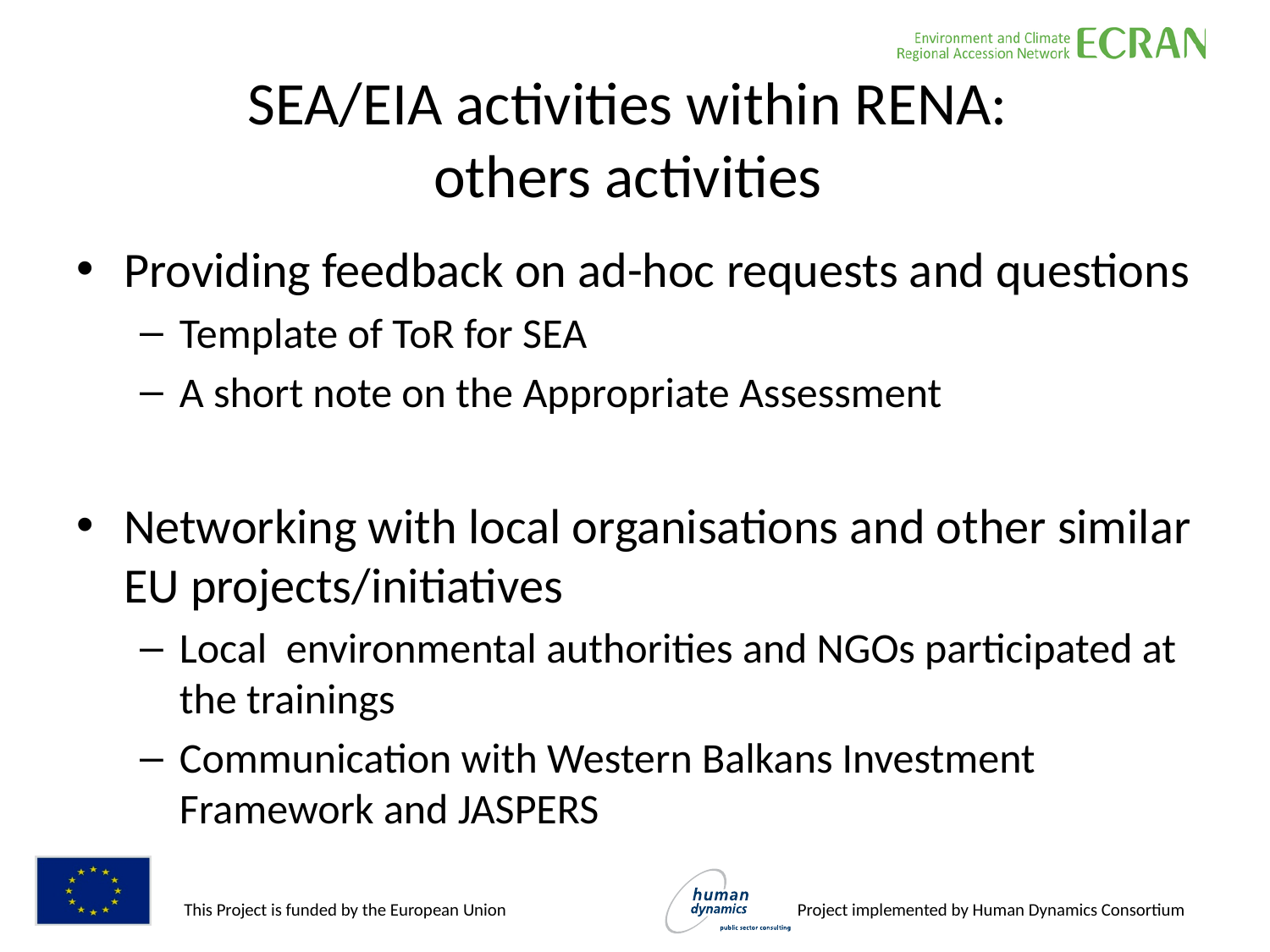

# SEA/EIA activities within RENA: others activities
Providing feedback on ad-hoc requests and questions
Template of ToR for SEA
A short note on the Appropriate Assessment

Networking with local organisations and other similar EU projects/initiatives
Local  environmental authorities and NGOs participated at the trainings
Communication with Western Balkans Investment Framework and JASPERS